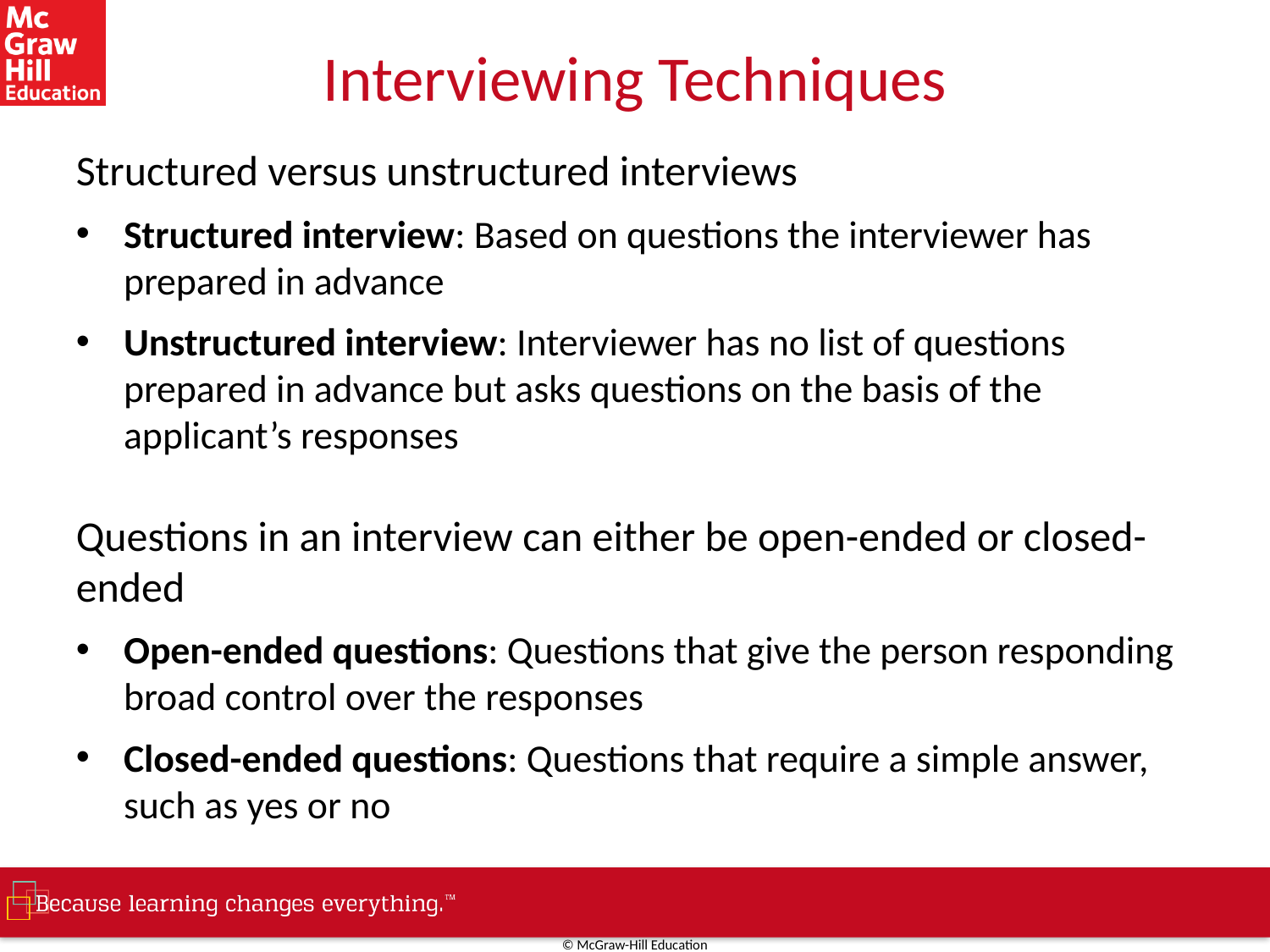

# Interviewing Techniques
Structured versus unstructured interviews
Structured interview: Based on questions the interviewer has prepared in advance
Unstructured interview: Interviewer has no list of questions prepared in advance but asks questions on the basis of the applicant’s responses

Questions in an interview can either be open-ended or closed-ended
Open-ended questions: Questions that give the person responding broad control over the responses
Closed-ended questions: Questions that require a simple answer, such as yes or no